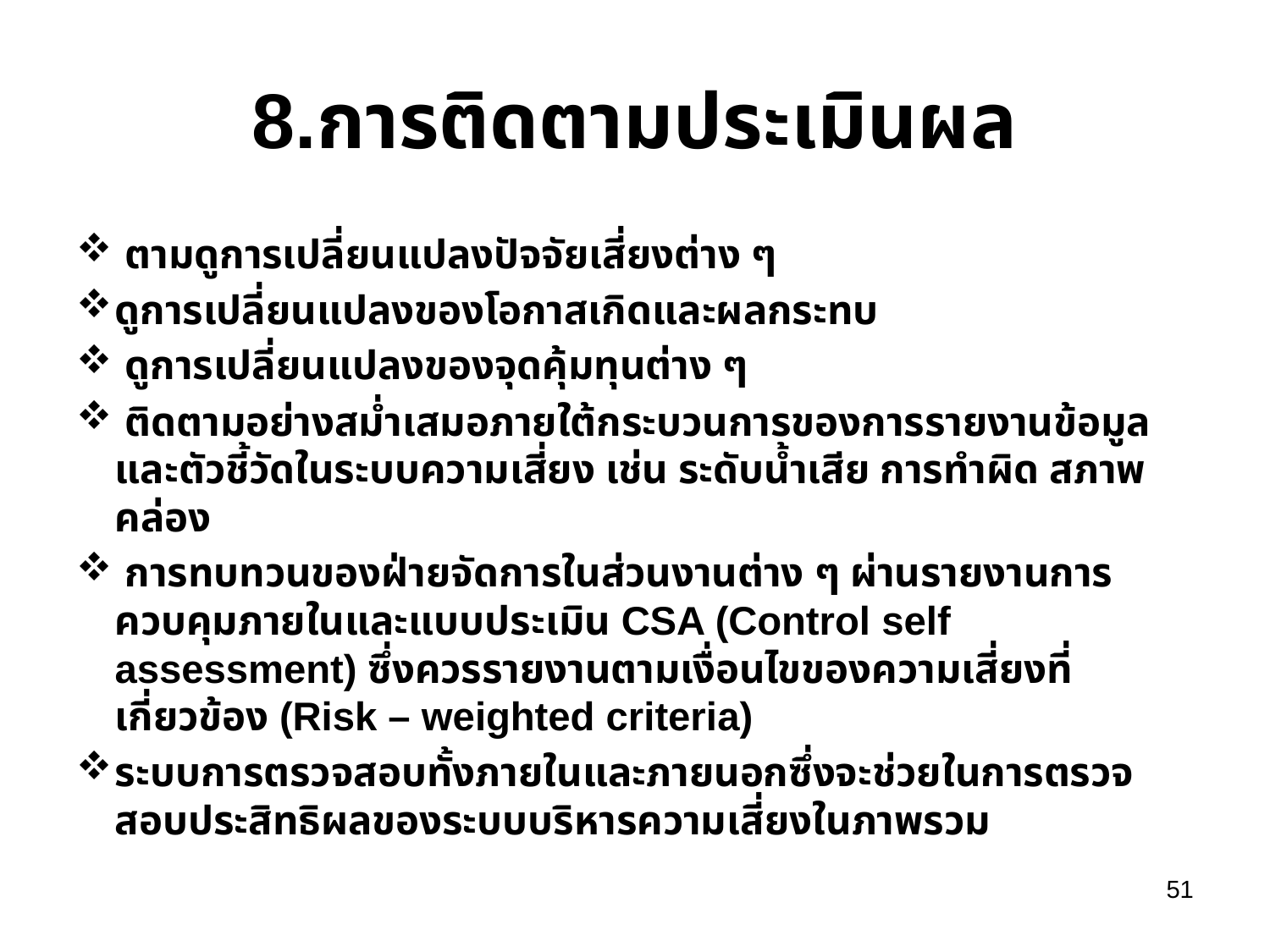

# 8.การติดตามประเมินผล
 ตามดูการเปลี่ยนแปลงปัจจัยเสี่ยงต่าง ๆ
ดูการเปลี่ยนแปลงของโอกาสเกิดและผลกระทบ
 ดูการเปลี่ยนแปลงของจุดคุ้มทุนต่าง ๆ
 ติดตามอย่างสม่ำเสมอภายใต้กระบวนการของการรายงานข้อมูลและตัวชี้วัดในระบบความเสี่ยง เช่น ระดับน้ำเสีย การทำผิด สภาพคล่อง
 การทบทวนของฝ่ายจัดการในส่วนงานต่าง ๆ ผ่านรายงานการควบคุมภายในและแบบประเมิน CSA (Control self assessment) ซึ่งควรรายงานตามเงื่อนไขของความเสี่ยงที่เกี่ยวข้อง (Risk – weighted criteria)
ระบบการตรวจสอบทั้งภายในและภายนอกซึ่งจะช่วยในการตรวจสอบประสิทธิผลของระบบบริหารความเสี่ยงในภาพรวม
51